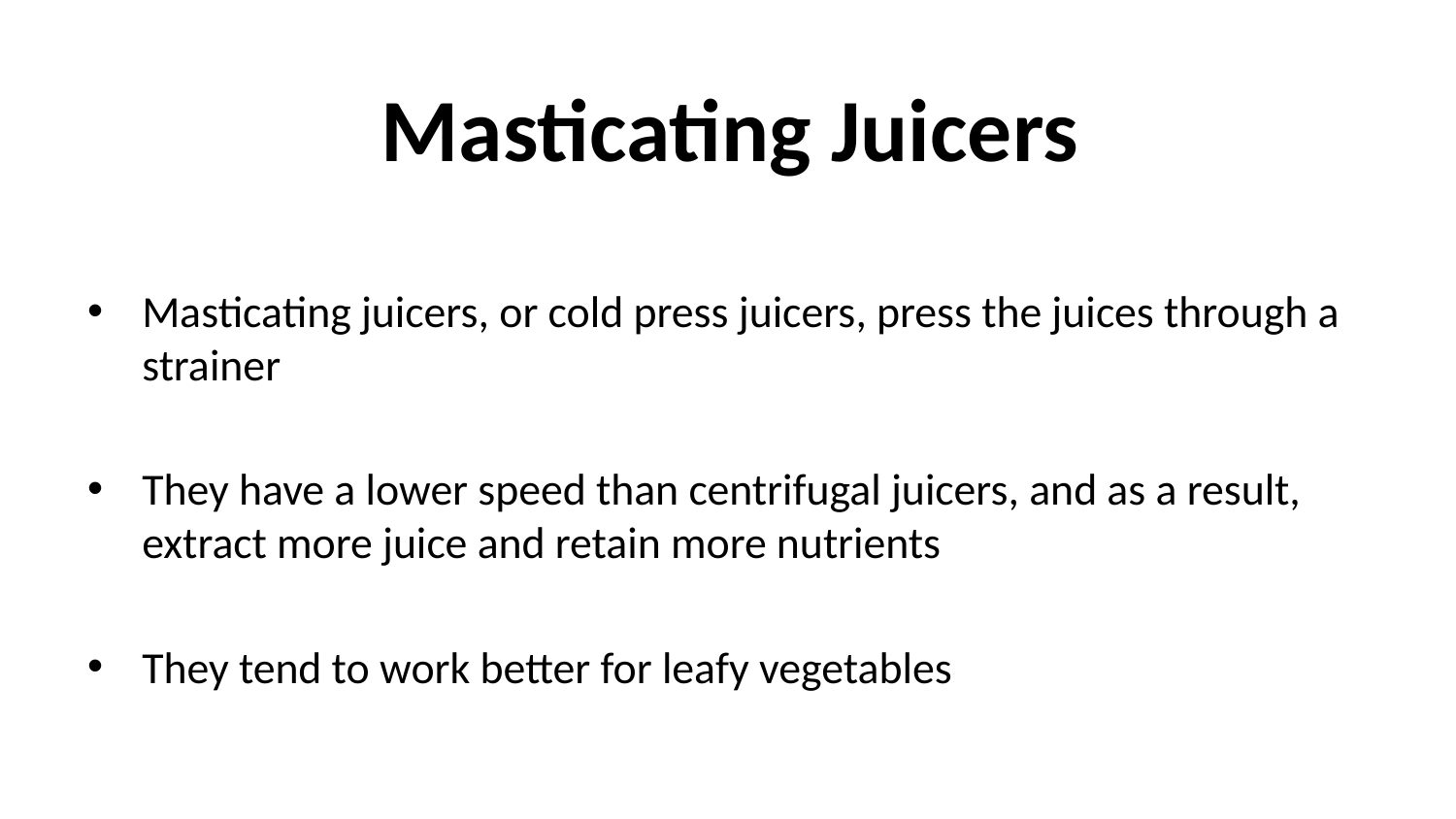

# Masticating Juicers
Masticating juicers, or cold press juicers, press the juices through a strainer

They have a lower speed than centrifugal juicers, and as a result, extract more juice and retain more nutrients

They tend to work better for leafy vegetables